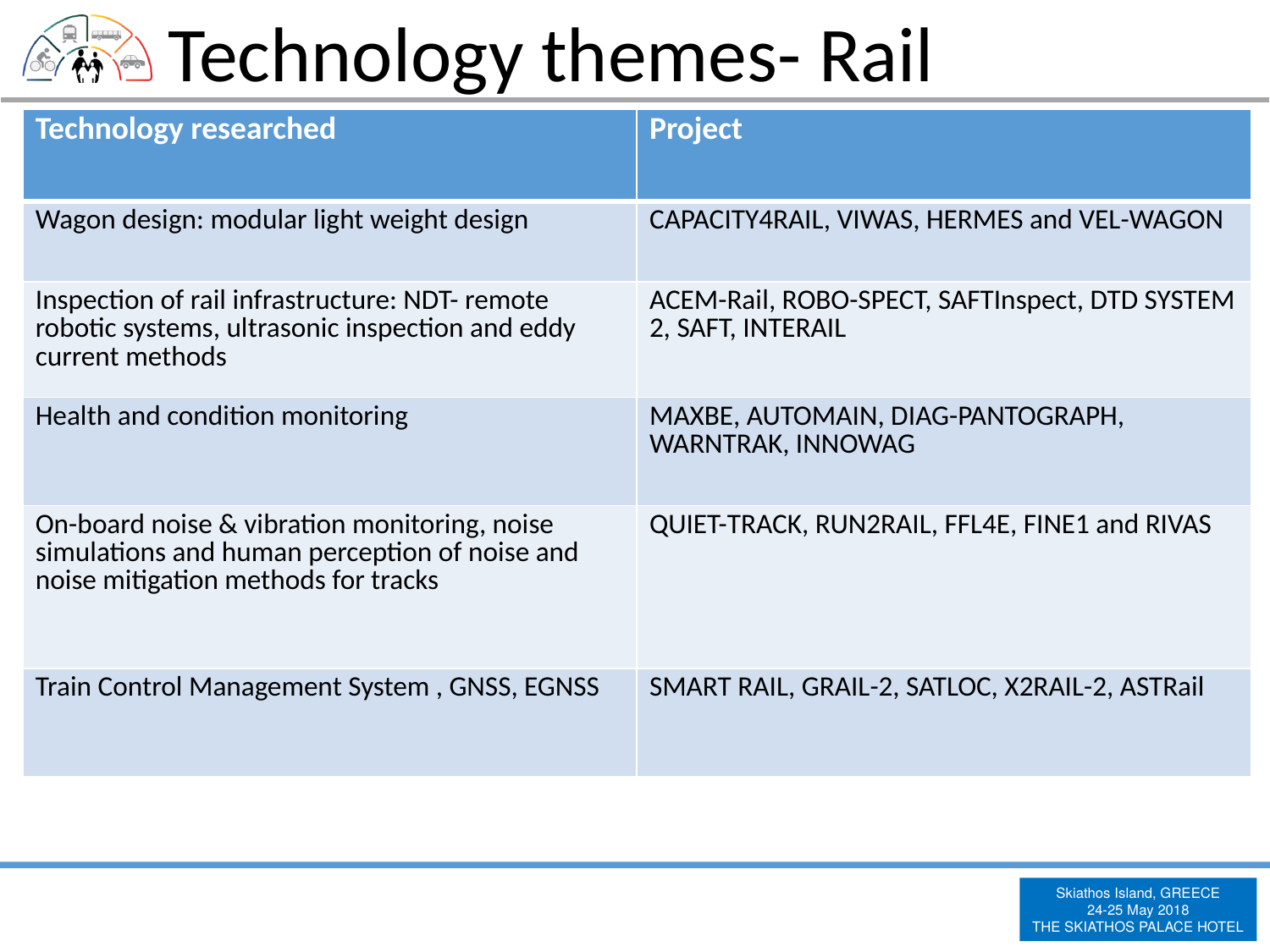

# Technology themes- Rail
| Technology researched | Project |
| --- | --- |
| Wagon design: modular light weight design | CAPACITY4RAIL, VIWAS, HERMES and VEL-WAGON |
| Inspection of rail infrastructure: NDT- remote robotic systems, ultrasonic inspection and eddy current methods | ACEM-Rail, ROBO-SPECT, SAFTInspect, DTD SYSTEM 2, SAFT, INTERAIL |
| Health and condition monitoring | MAXBE, AUTOMAIN, DIAG-PANTOGRAPH, WARNTRAK, INNOWAG |
| On-board noise & vibration monitoring, noise simulations and human perception of noise and noise mitigation methods for tracks | QUIET-TRACK, RUN2RAIL, FFL4E, FINE1 and RIVAS |
| Train Control Management System , GNSS, EGNSS | SMART RAIL, GRAIL-2, SATLOC, X2RAIL-2, ASTRail |